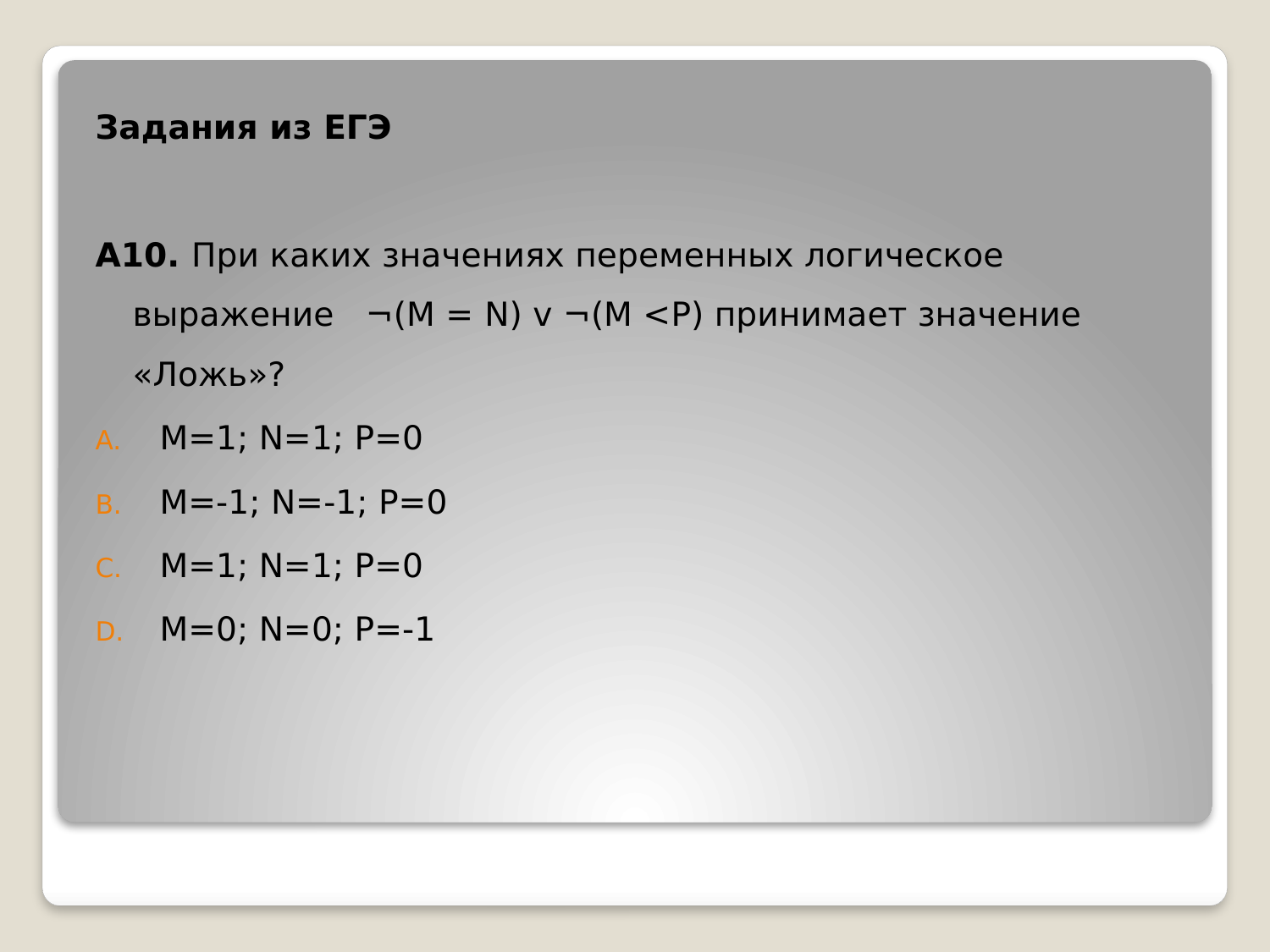

Задания из ЕГЭ

А10. При каких значениях переменных логическое выражение   ¬(М = N) v ¬(М <Р) принимает значение «Ложь»?
M=1; N=1; P=0
M=-1; N=-1; P=0
M=1; N=1; P=0
M=0; N=0; P=-1